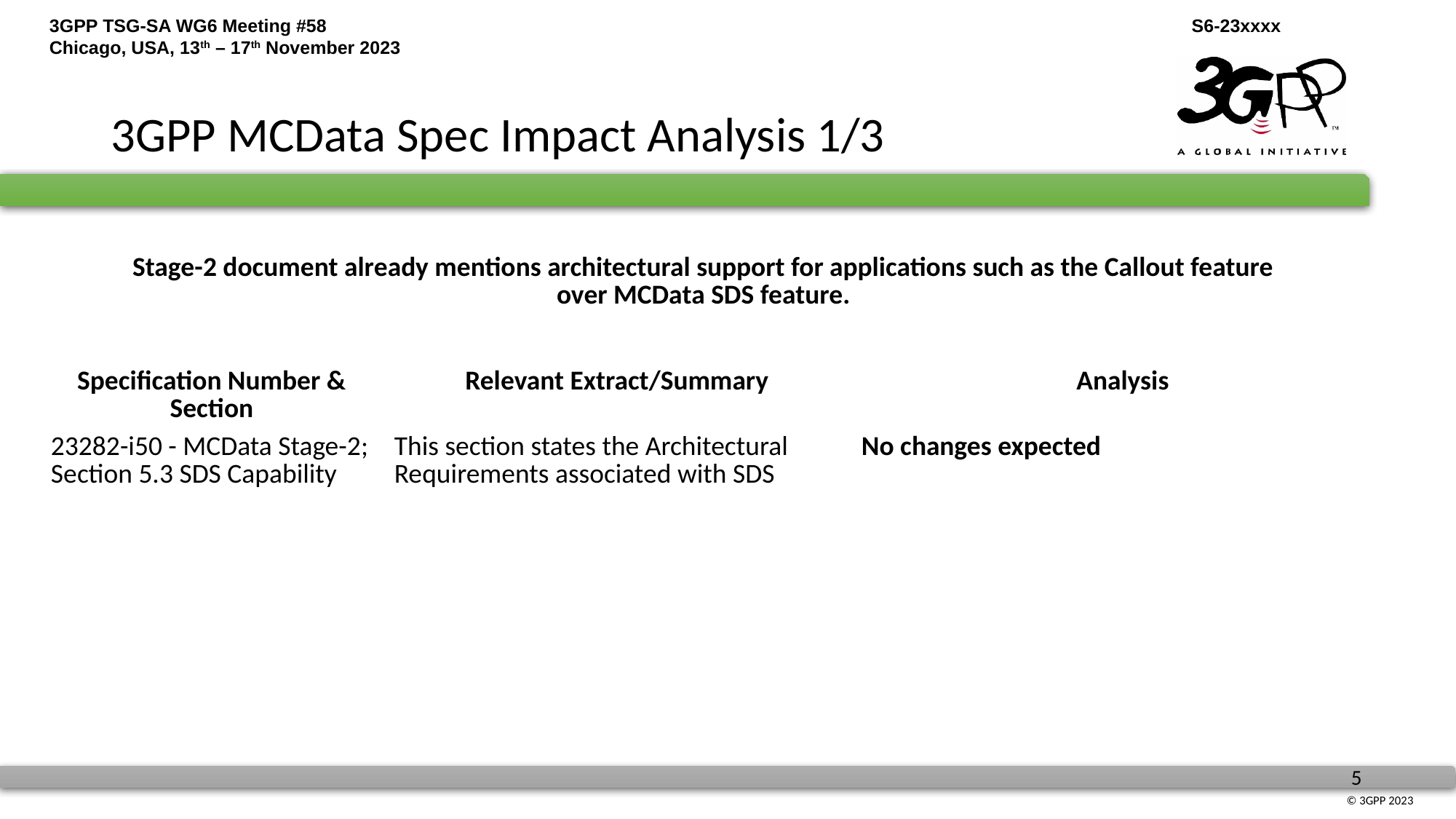

# 3GPP MCData Spec Impact Analysis 1/3
| Stage-2 document already mentions architectural support for applications such as the Callout feature over MCData SDS feature. |
| --- |
| Specification Number & Section | Relevant Extract/Summary | Analysis |
| --- | --- | --- |
| 23282-i50 - MCData Stage-2; Section 5.3 SDS Capability | This section states the Architectural Requirements associated with SDS | No changes expected |